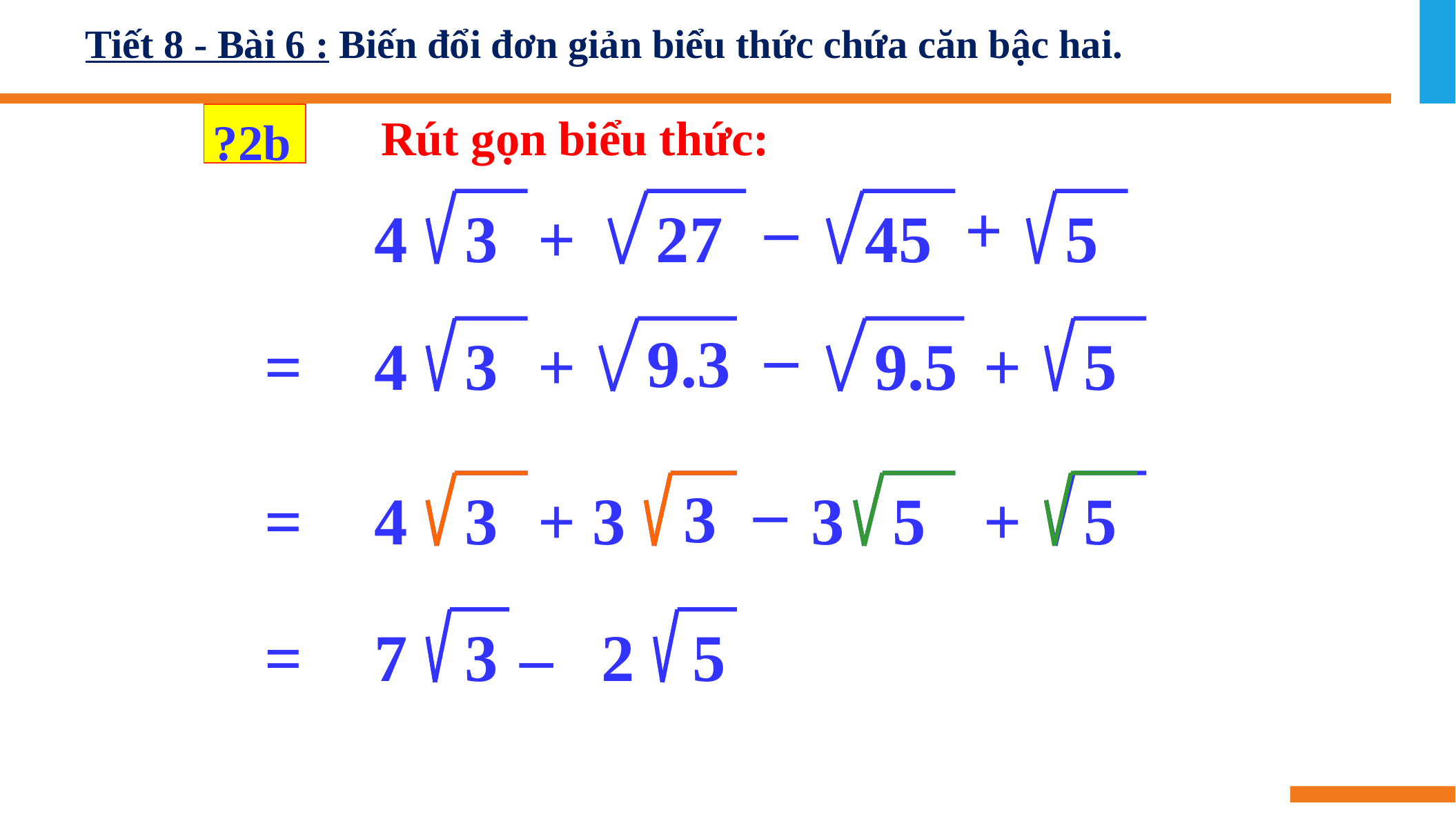

Tiết 8 - Bài 6 : Biến đổi đơn giản biểu thức chứa căn bậc hai.

Rút gọn biểu thức:

 ?2b
–
+

4
3
+
27
45
5
–
9.3

=
4
3
+
9.5
+
5

–
3
=
4

3
+
3

3

5
+

5

=
7
3
–
2
5